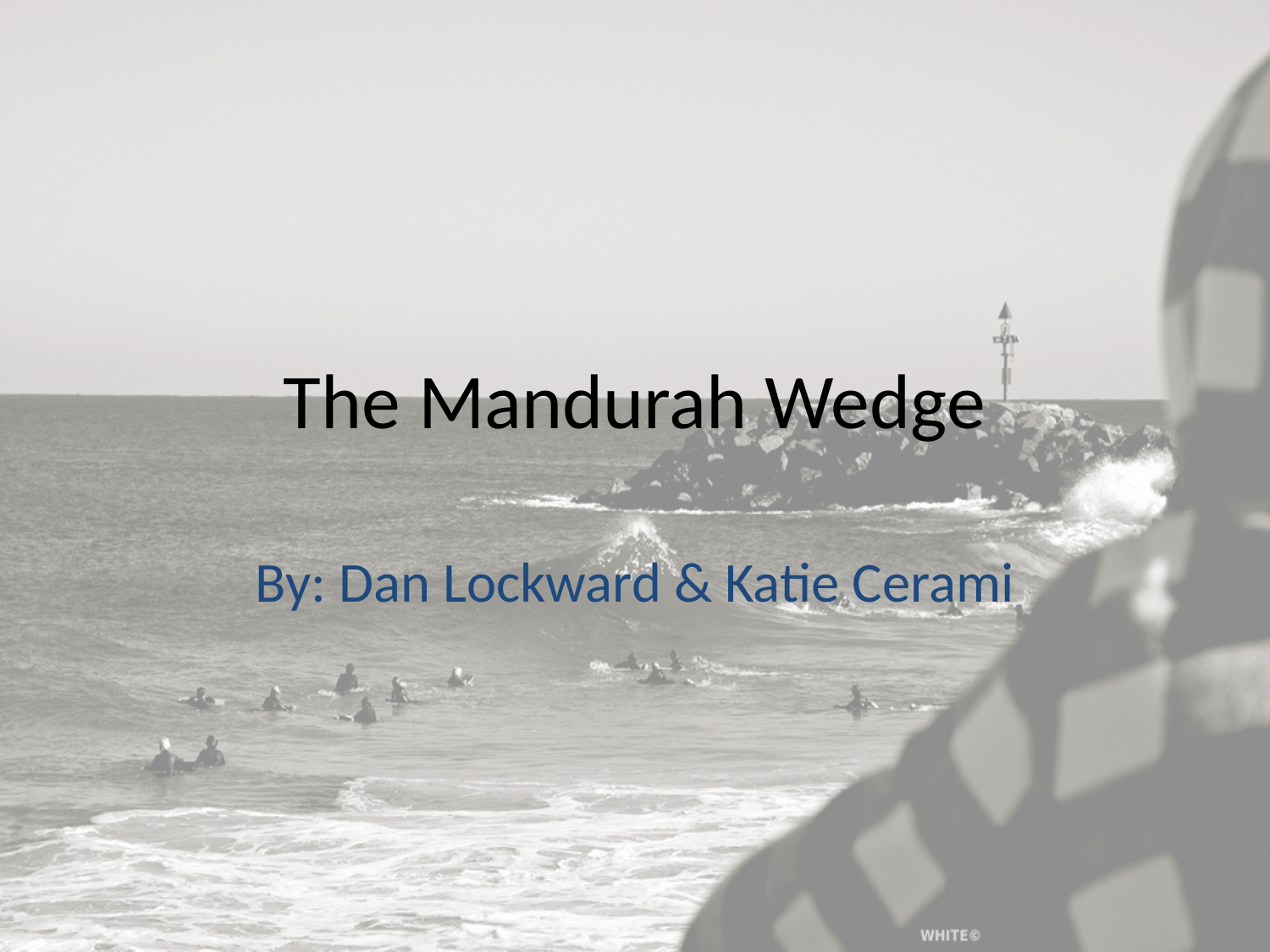

# The Mandurah Wedge
By: Dan Lockward & Katie Cerami